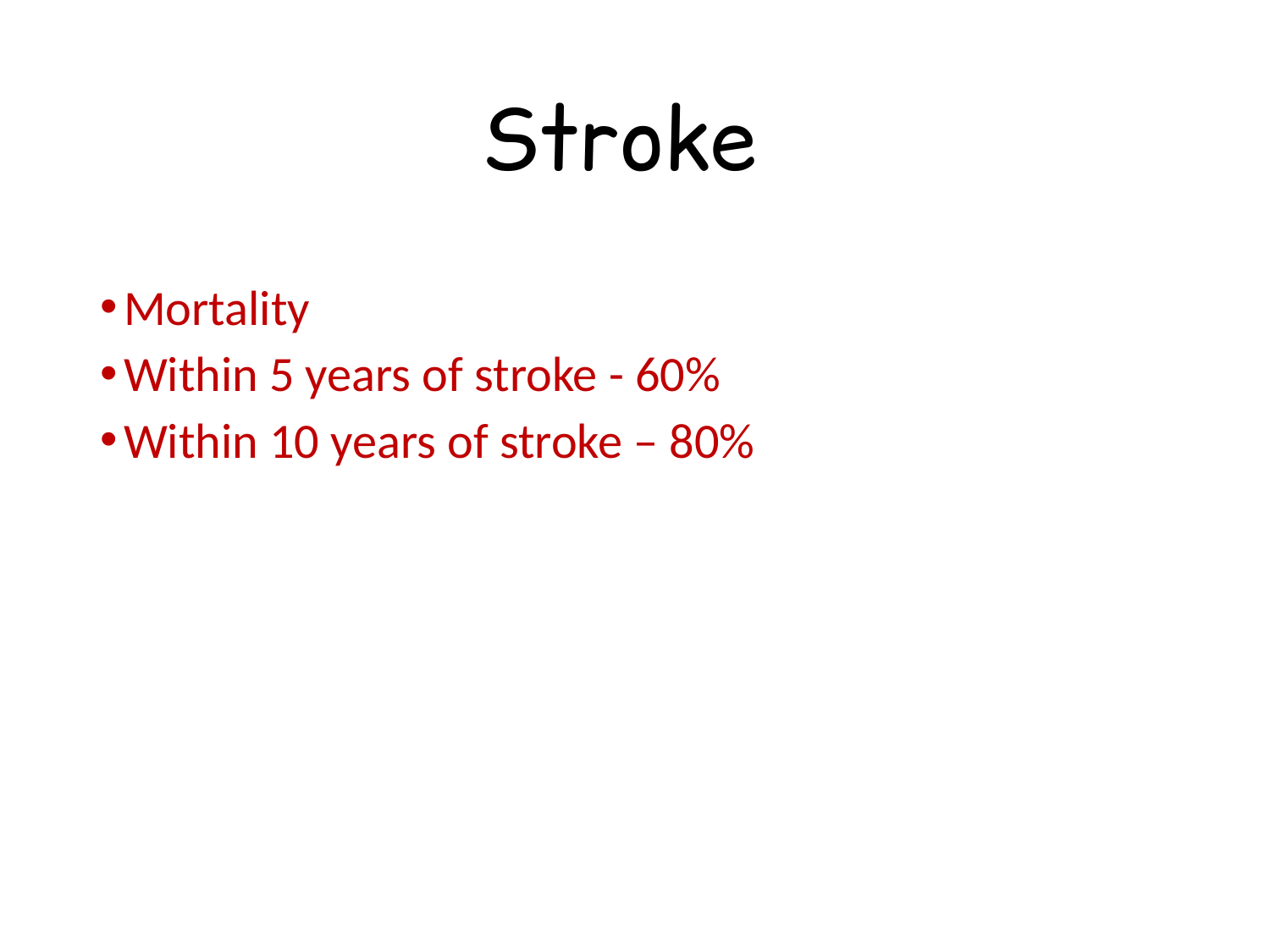

# Stroke
Mortality
Within 5 years of stroke - 60%
Within 10 years of stroke – 80%